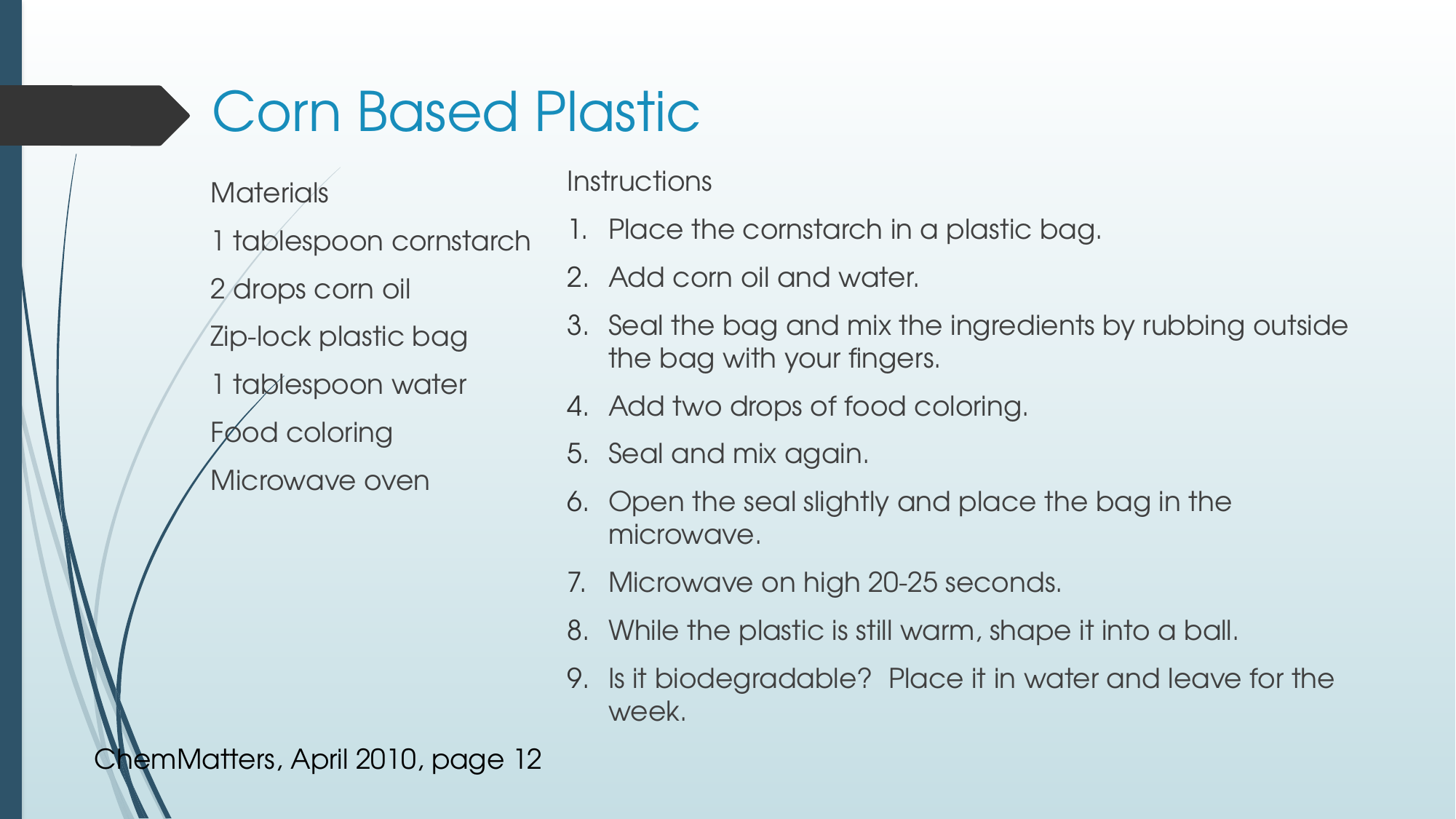

# Corn Based Plastic
Instructions
Place the cornstarch in a plastic bag.
Add corn oil and water.
Seal the bag and mix the ingredients by rubbing outside the bag with your fingers.
Add two drops of food coloring.
Seal and mix again.
Open the seal slightly and place the bag in the microwave.
Microwave on high 20-25 seconds.
While the plastic is still warm, shape it into a ball.
Is it biodegradable?  Place it in water and leave for the week.
Materials
1 tablespoon cornstarch
2 drops corn oil
Zip-lock plastic bag
1 tablespoon water
Food coloring
Microwave oven
ChemMatters, April 2010, page 12